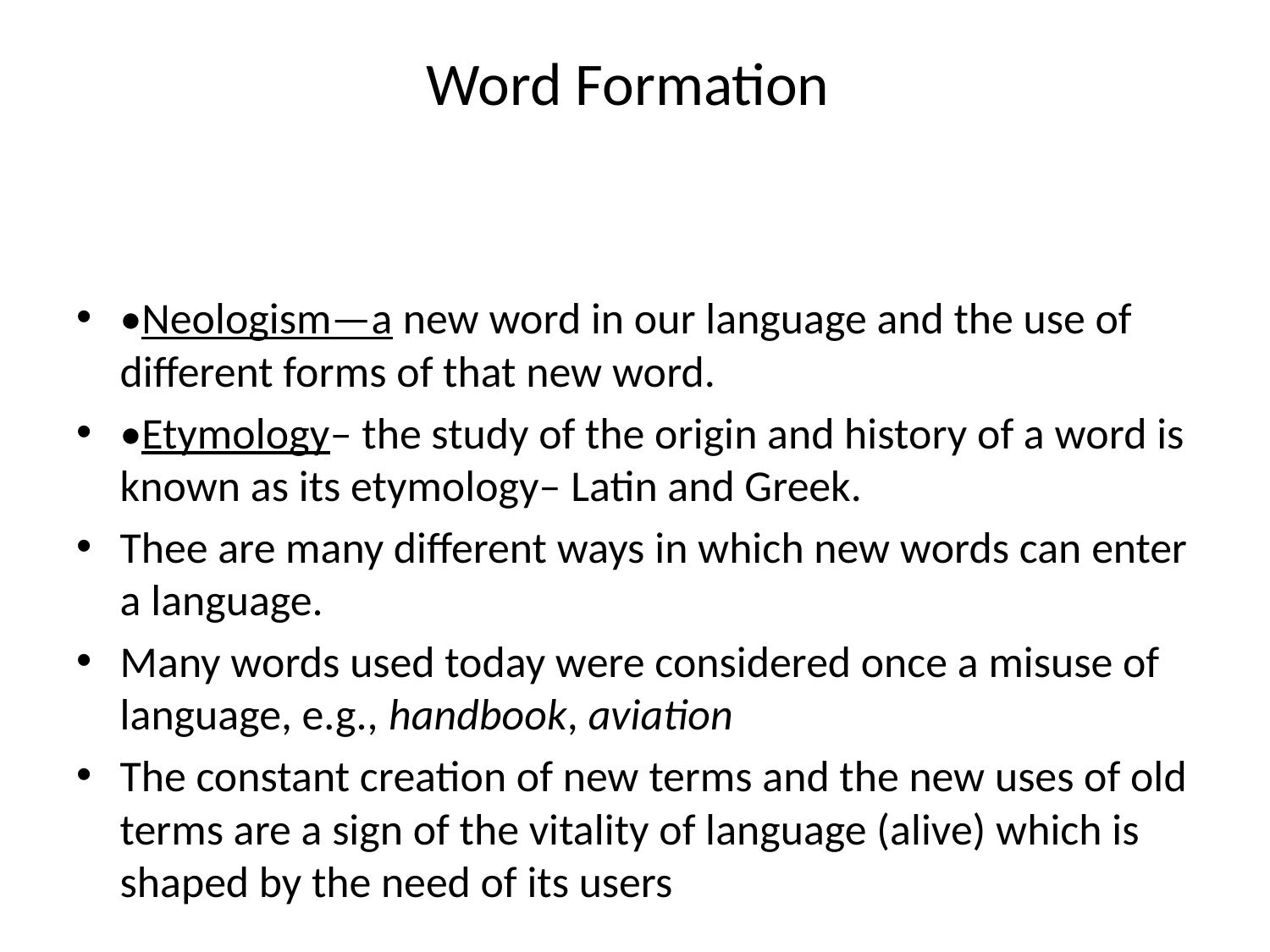

# Word Formation

•Neologism—a new word in our language and the use of different forms of that new word.
•Etymology– the study of the origin and history of a word is known as its etymology– Latin and Greek.
Thee are many different ways in which new words can enter a language.
Many words used today were considered once a misuse of language, e.g., handbook, aviation
The constant creation of new terms and the new uses of old terms are a sign of the vitality of language (alive) which is shaped by the need of its users